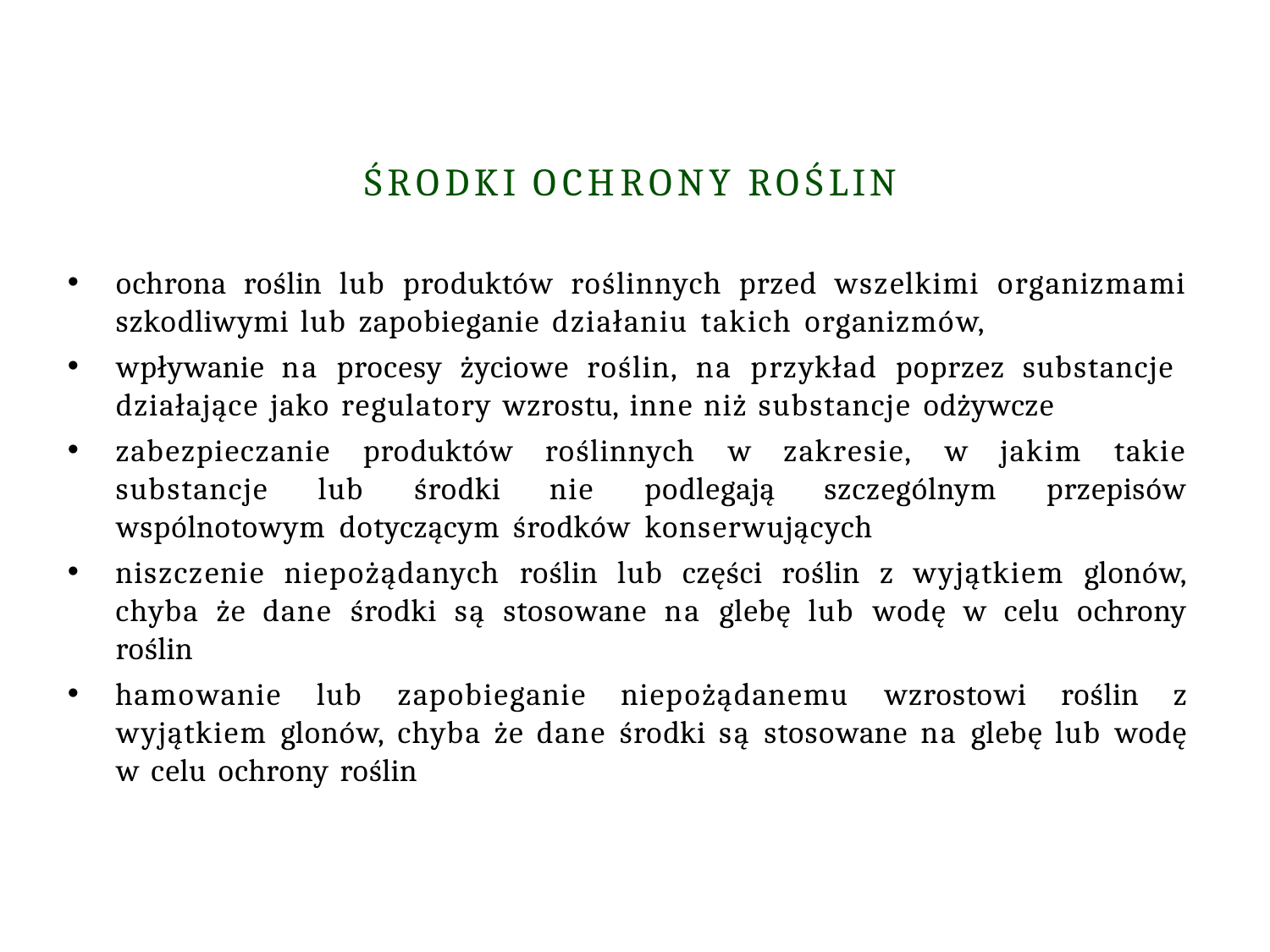

# ŚRODKI OCHRONY ROŚLIN
ochrona roślin lub produktów roślinnych przed wszelkimi organizmami szkodliwymi lub zapobieganie działaniu takich organizmów,
wpływanie  na  procesy  życiowe  roślin,  na  przykład  poprzez  substancje
działające jako regulatory wzrostu, inne niż substancje odżywcze
zabezpieczanie  produktów  roślinnych  w  zakresie,  w  jakim  takie substancje   lub    środki   nie    podlegają   szczególnym    przepisów wspólnotowym dotyczącym środków konserwujących
niszczenie  niepożądanych  roślin  lub  części  roślin  z  wyjątkiem  glonów, chyba że dane  środki  są stosowane  na  glebę  lub  wodę w celu  ochrony roślin
hamowanie   lub   zapobieganie   niepożądanemu   wzrostowi   roślin   z wyjątkiem glonów, chyba że dane środki są stosowane na glebę lub wodę w celu ochrony roślin